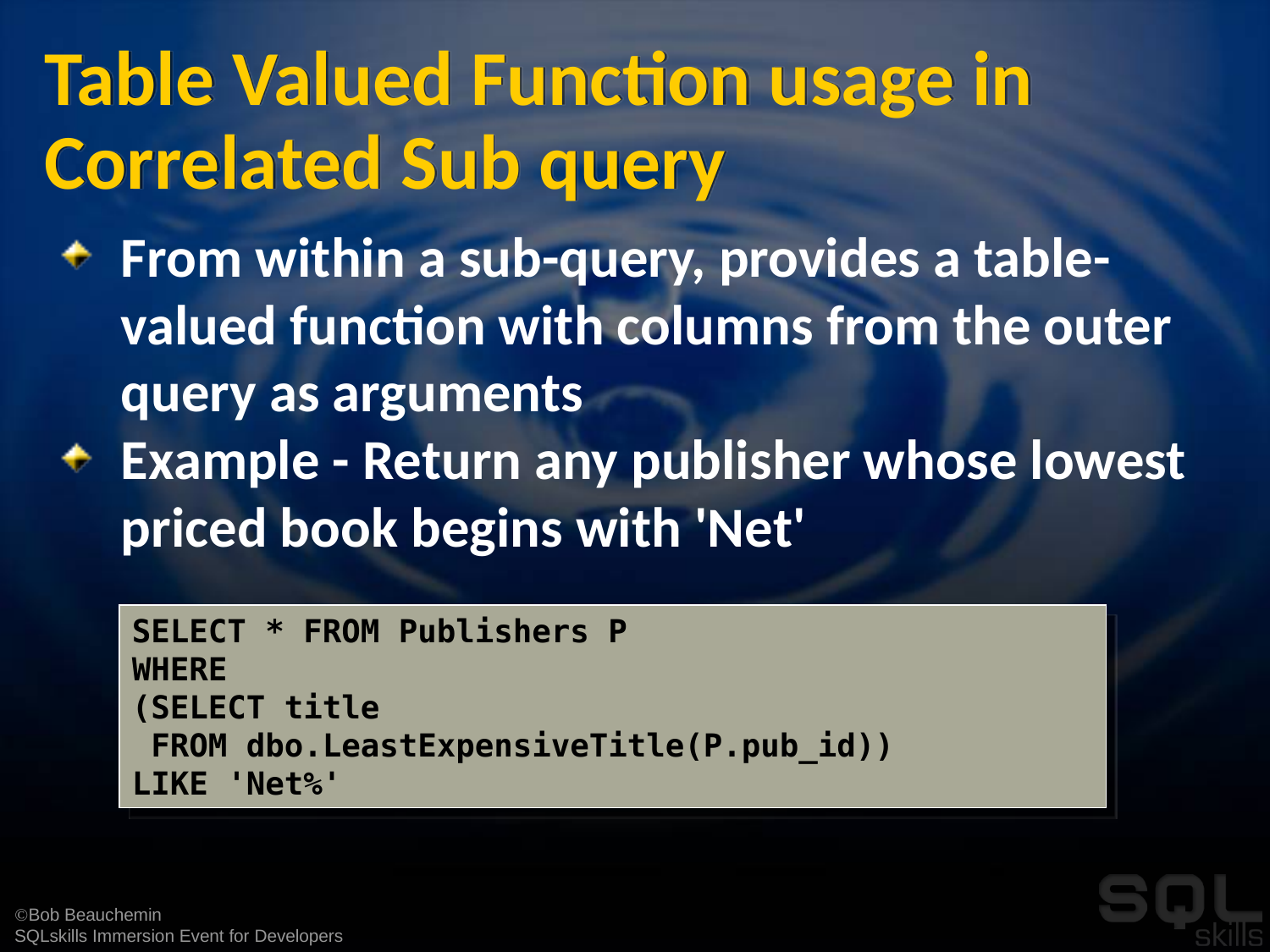

# Table Valued Function usage in Correlated Sub query
From within a sub-query, provides a table-valued function with columns from the outer query as arguments
Example - Return any publisher whose lowest priced book begins with 'Net'
SELECT * FROM Publishers P
WHERE
(SELECT title
 FROM dbo.LeastExpensiveTitle(P.pub_id))
LIKE 'Net%'